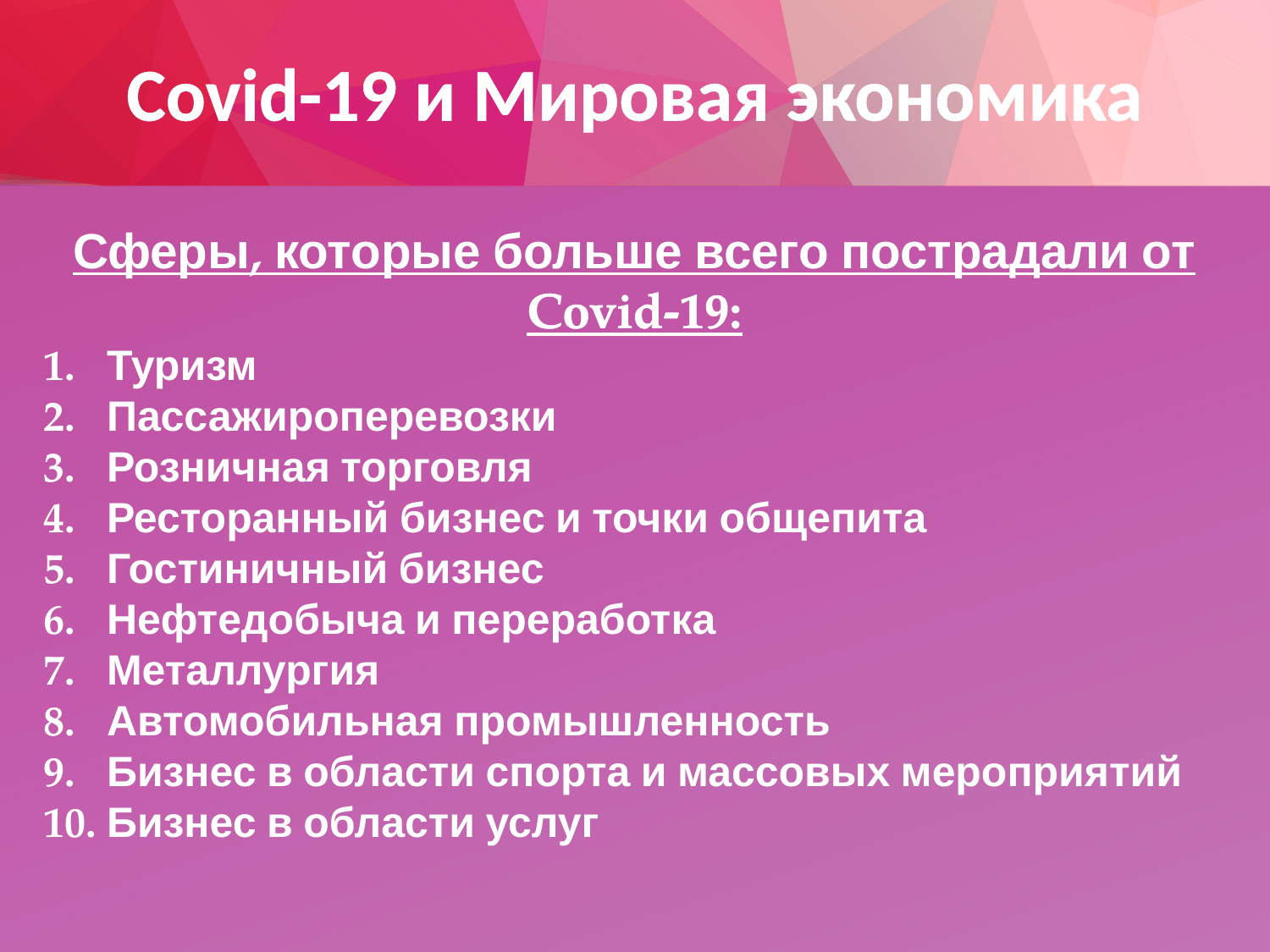

# Covid-19 и Мировая экономика
Сферы, которые больше всего пострадали от Covid-19:
Туризм
Пассажироперевозки
Розничная торговля
Ресторанный бизнес и точки общепита
Гостиничный бизнес
Нефтедобыча и переработка
Металлургия
Автомобильная промышленность
Бизнес в области спорта и массовых мероприятий
Бизнес в области услуг